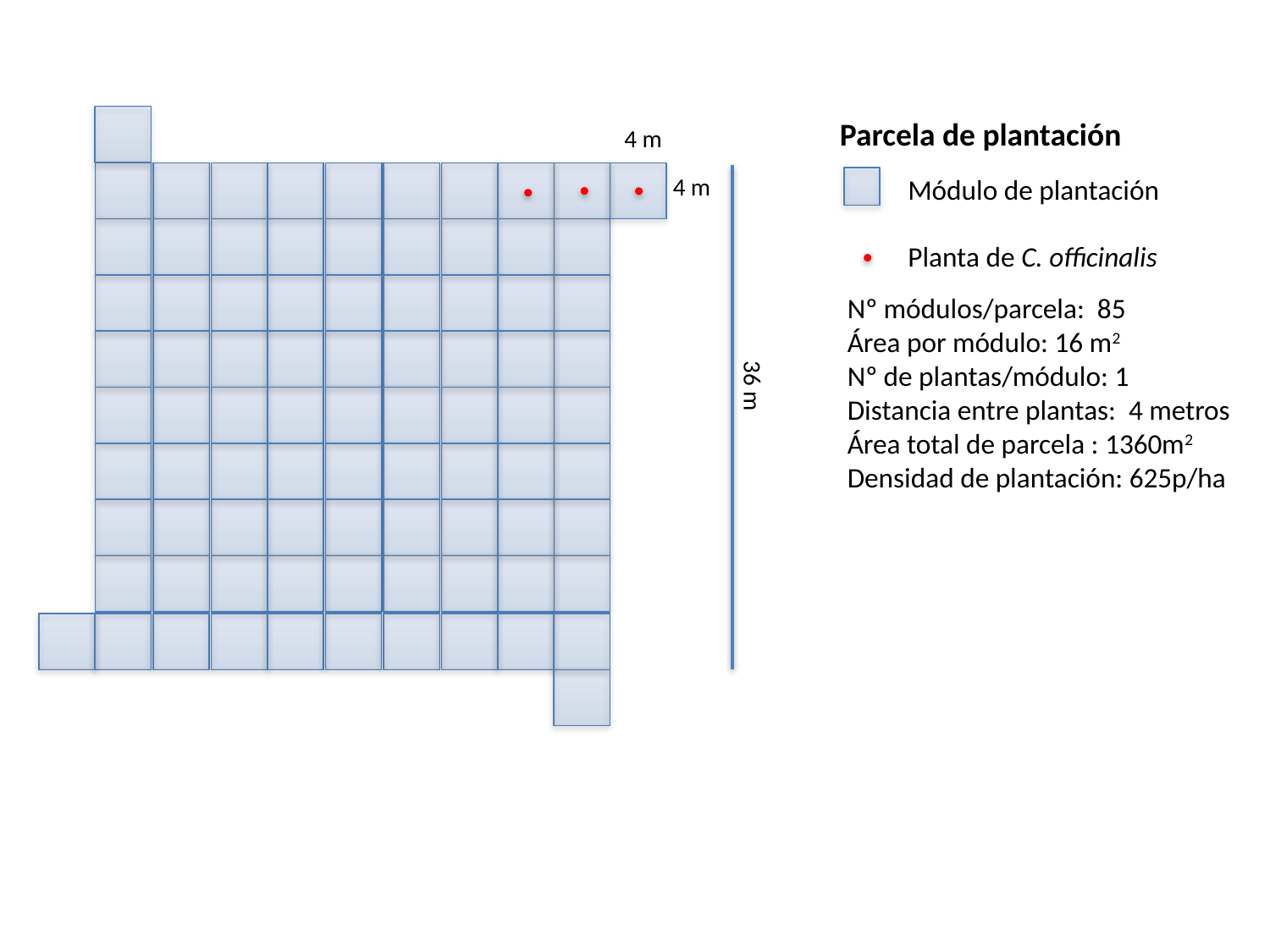

4 m
4 m

36 m
Parcela de plantación
Módulo de plantación

Planta de C. officinalis

Nº módulos/parcela:  85
Área por módulo: 16 m2
Nº de plantas/módulo: 1
Distancia entre plantas:  4 metros
Área total de parcela : 1360m2
Densidad de plantación: 625p/ha